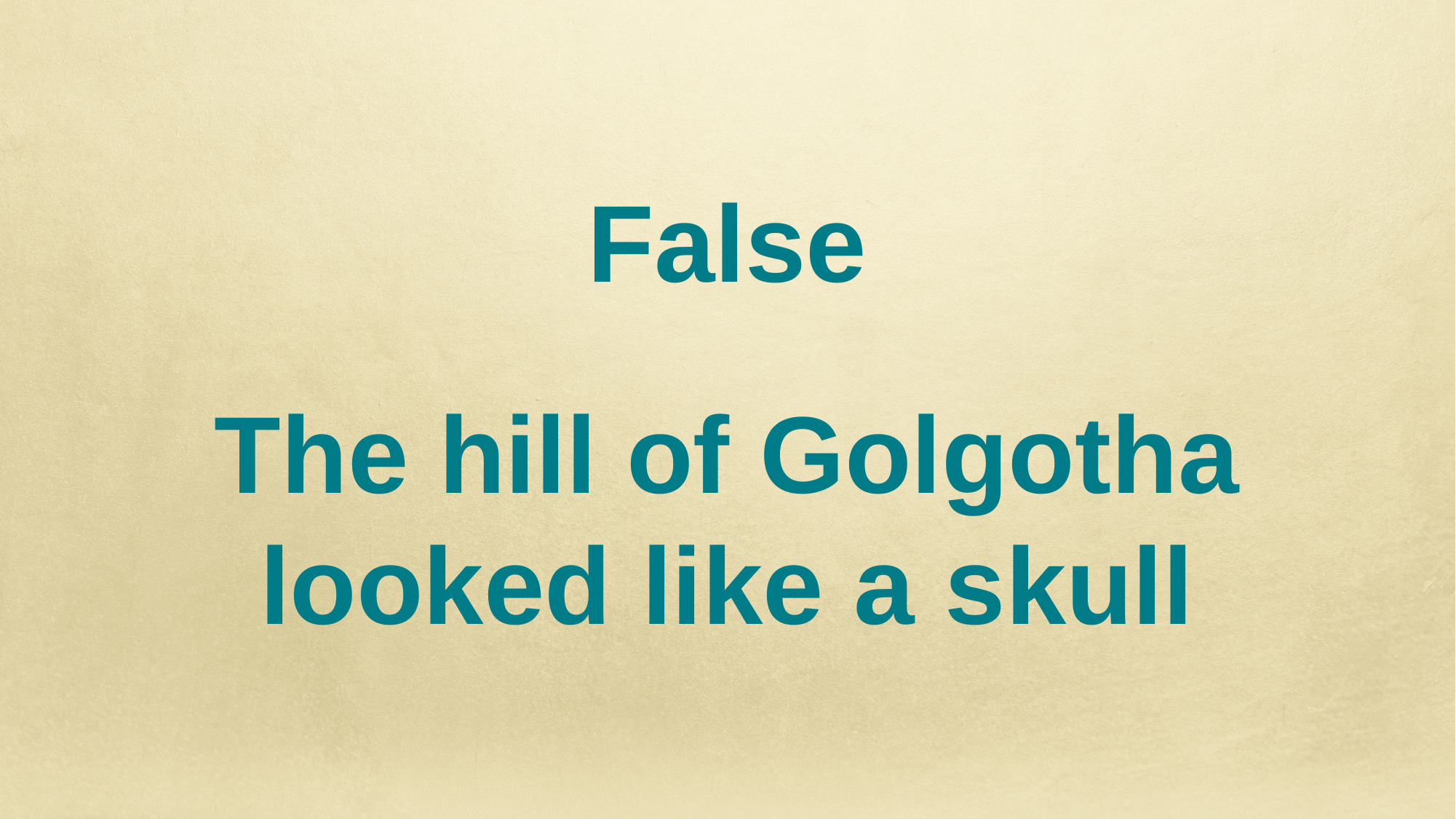

False

The hill of Golgotha looked like a skull